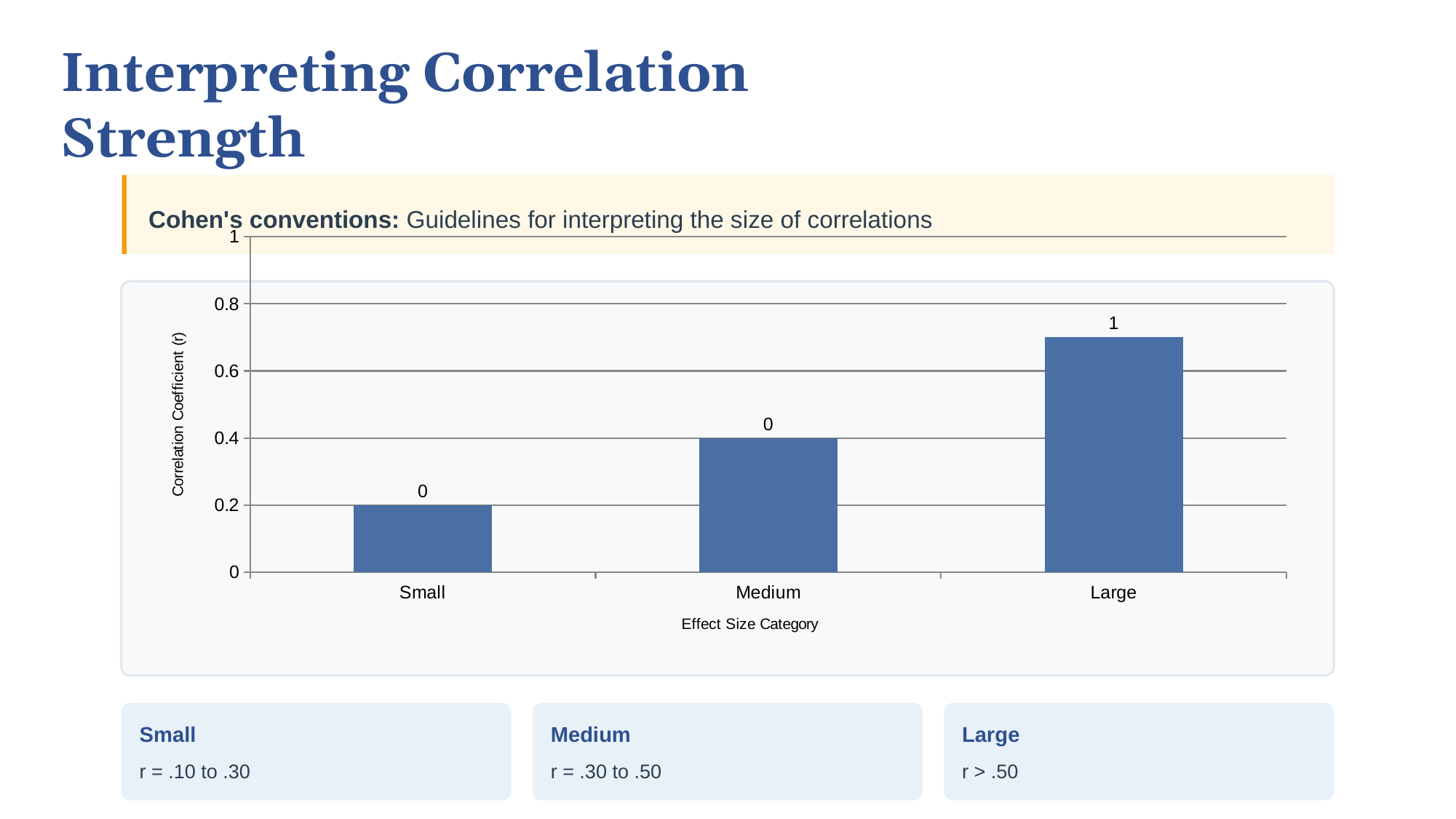

Interpreting Correlation Strength

Cohen's conventions: Guidelines for interpreting the size of correlations

### Chart

| Category | Effect Size |
|---|---|
| Small | 0.2 |
| Medium | 0.4 |
| Large | 0.7 |

Small
Medium
Large
r = .10 to .30
r = .30 to .50
r > .50